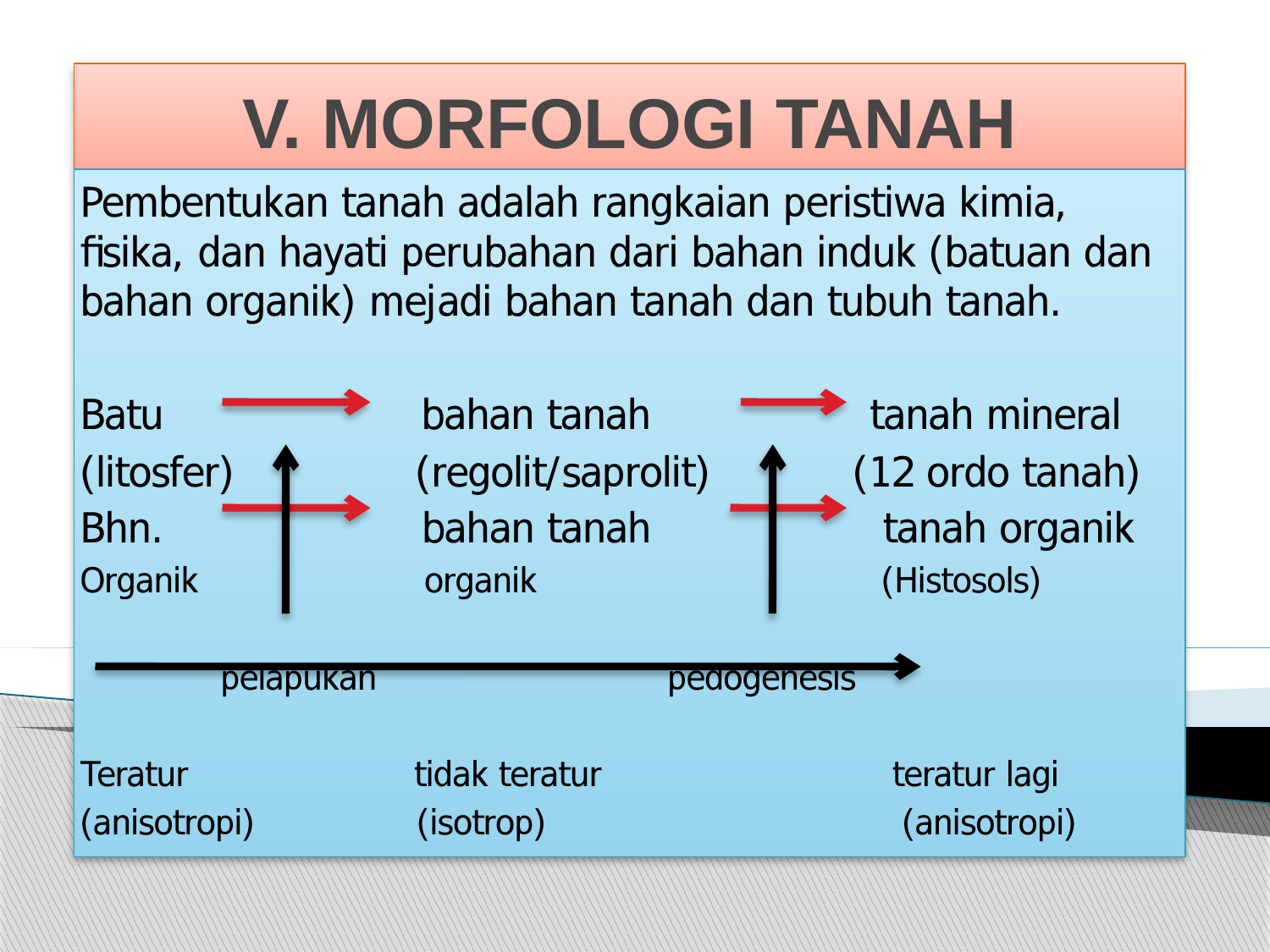

# V. MORFOLOGI TANAH
Pembentukan tanah adalah rangkaian peristiwa kimia, fisika, dan hayati perubahan dari bahan induk (batuan dan bahan organik) mejadi bahan tanah dan tubuh tanah.

Batu                    bahan tanah                 tanah mineral
(litosfer)              (regolit/saprolit)           (12 ordo tanah)
Bhn.                    bahan tanah                  tanah organik
Organik                     organik                                (Histosols)

             pelapukan                           pedogenesis

Teratur                     tidak teratur                           teratur lagi
(anisotropi)               (isotrop)                                 (anisotropi)